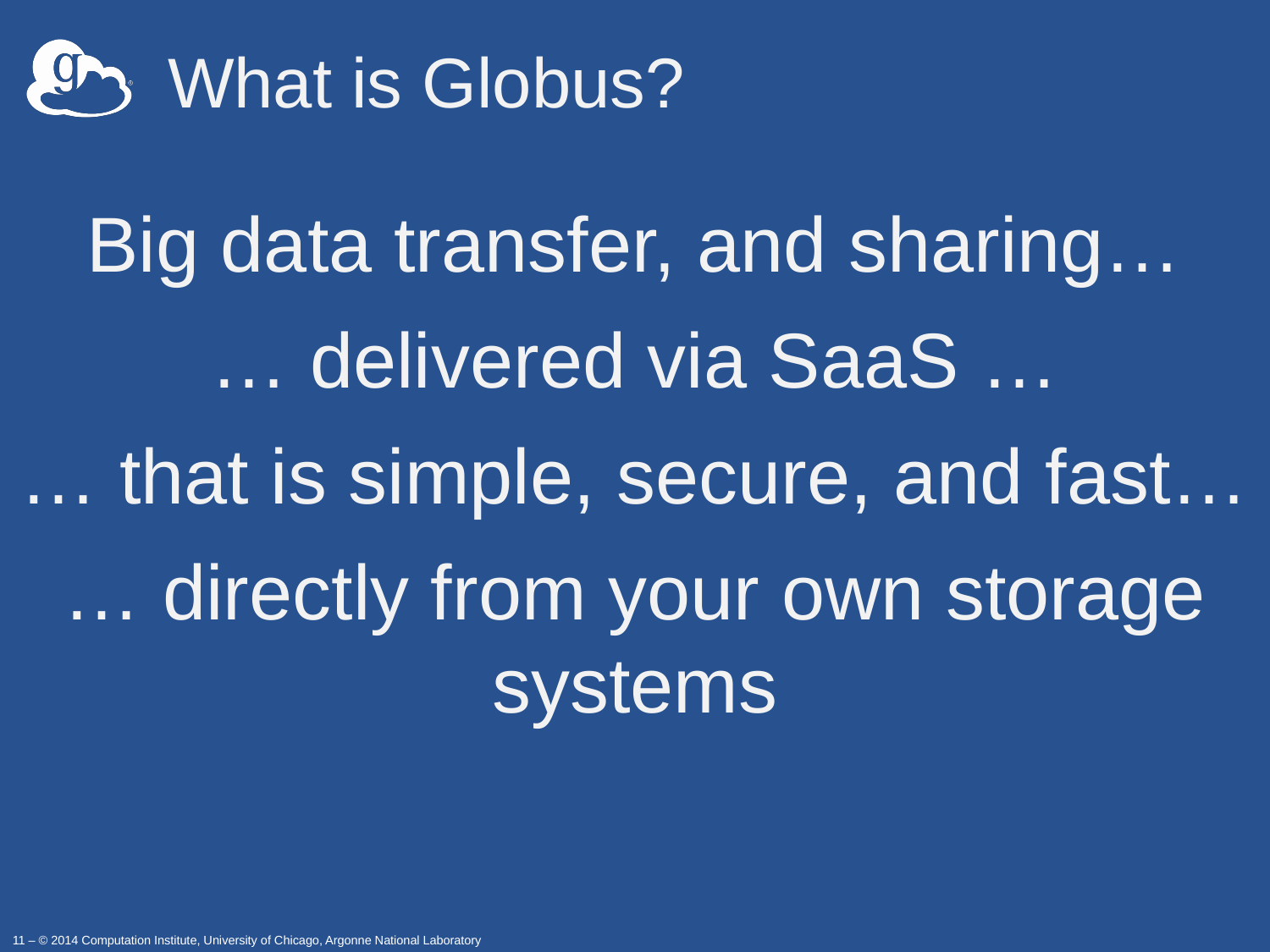

# What is Globus?
Big data transfer, and sharing…
… delivered via SaaS …
… that is simple, secure, and fast…
… directly from your own storage systems
11 – © 2014 Computation Institute, University of Chicago, Argonne National Laboratory